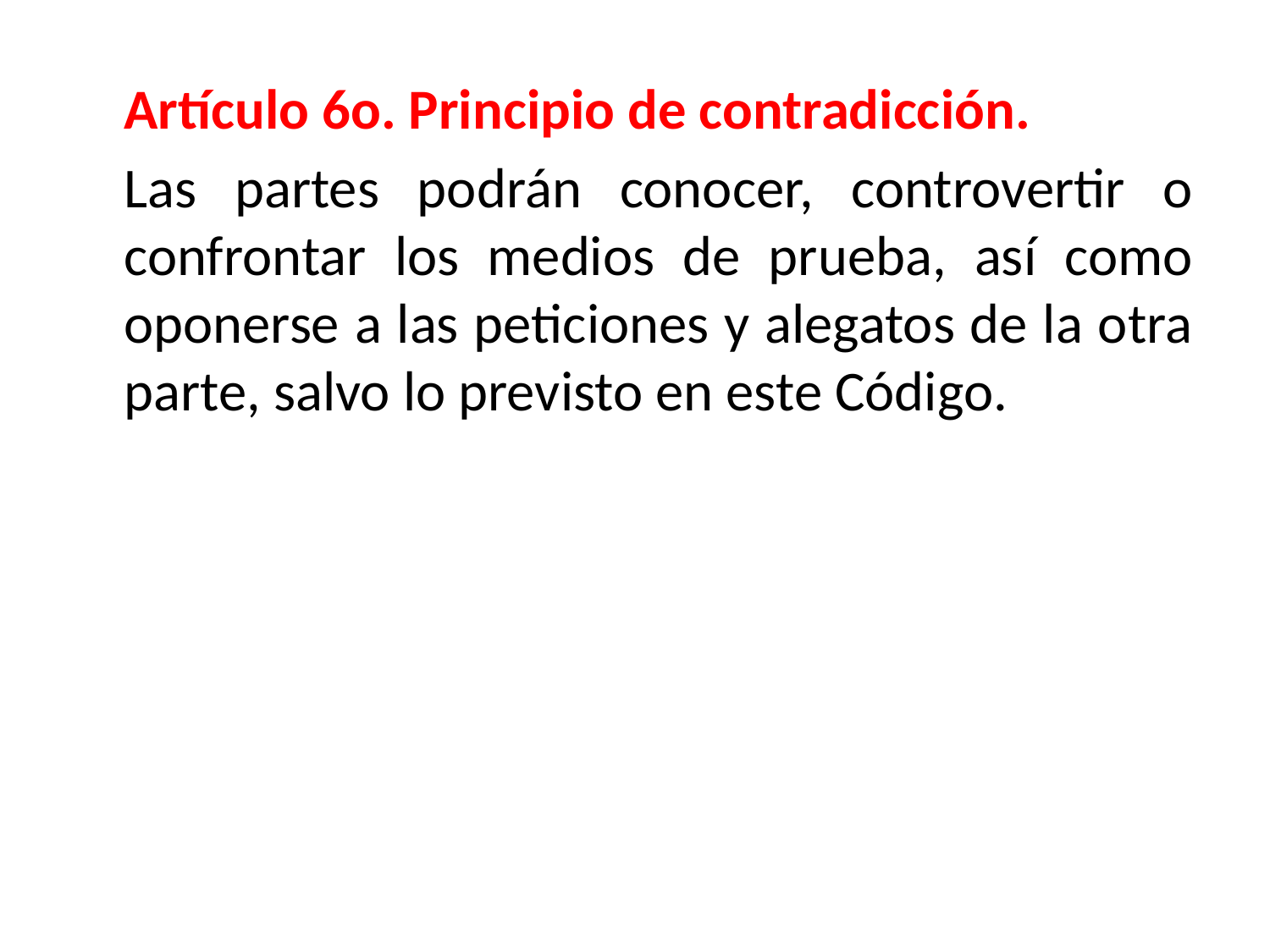

Artículo 6o. Principio de contradicción.
	Las partes podrán conocer, controvertir o confrontar los medios de prueba, así como oponerse a las peticiones y alegatos de la otra parte, salvo lo previsto en este Código.